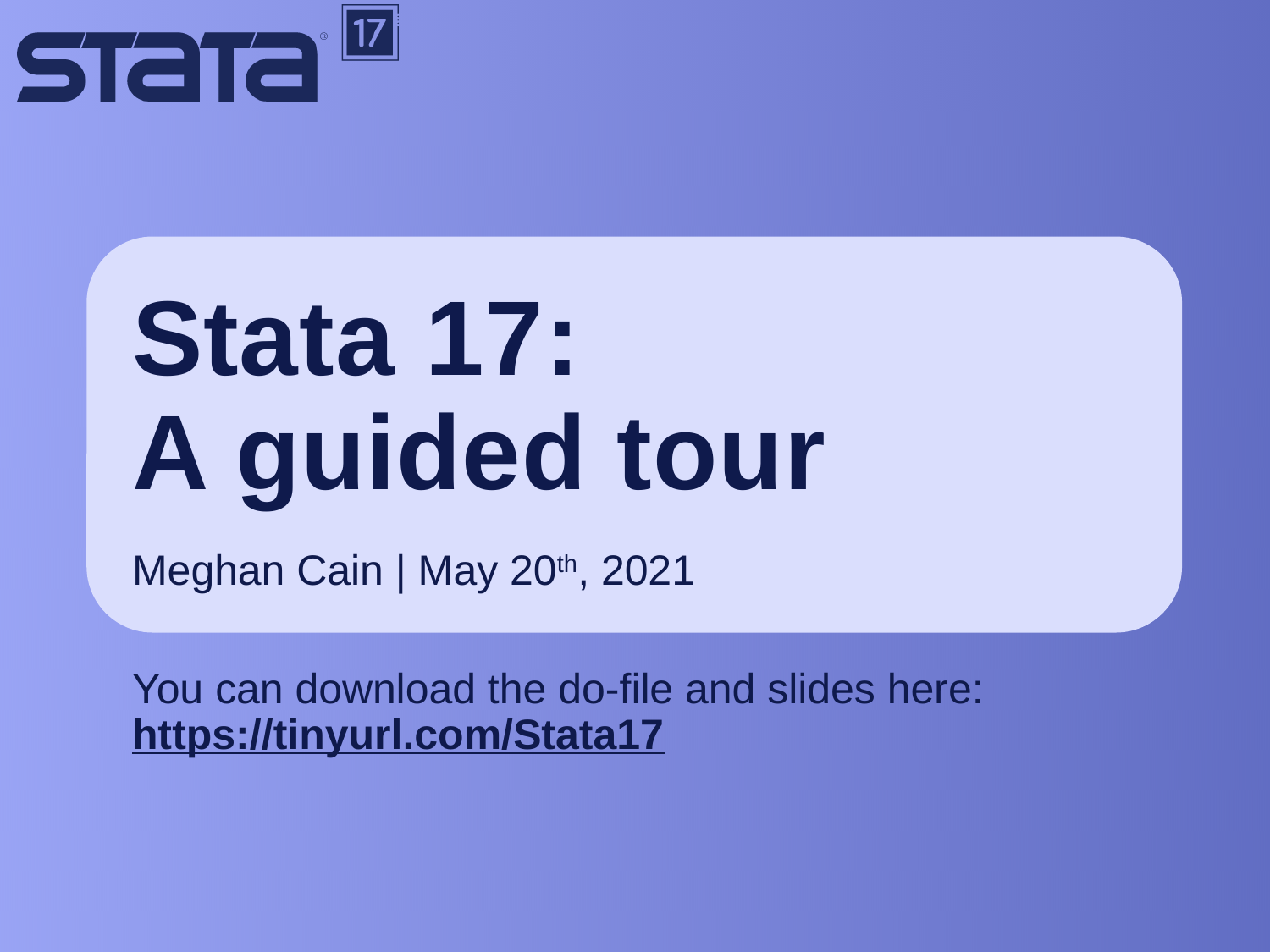

# Stata 17: A guided tour
Meghan Cain | May 20th, 2021

You can download the do-file and slides here: https://tinyurl.com/Stata17